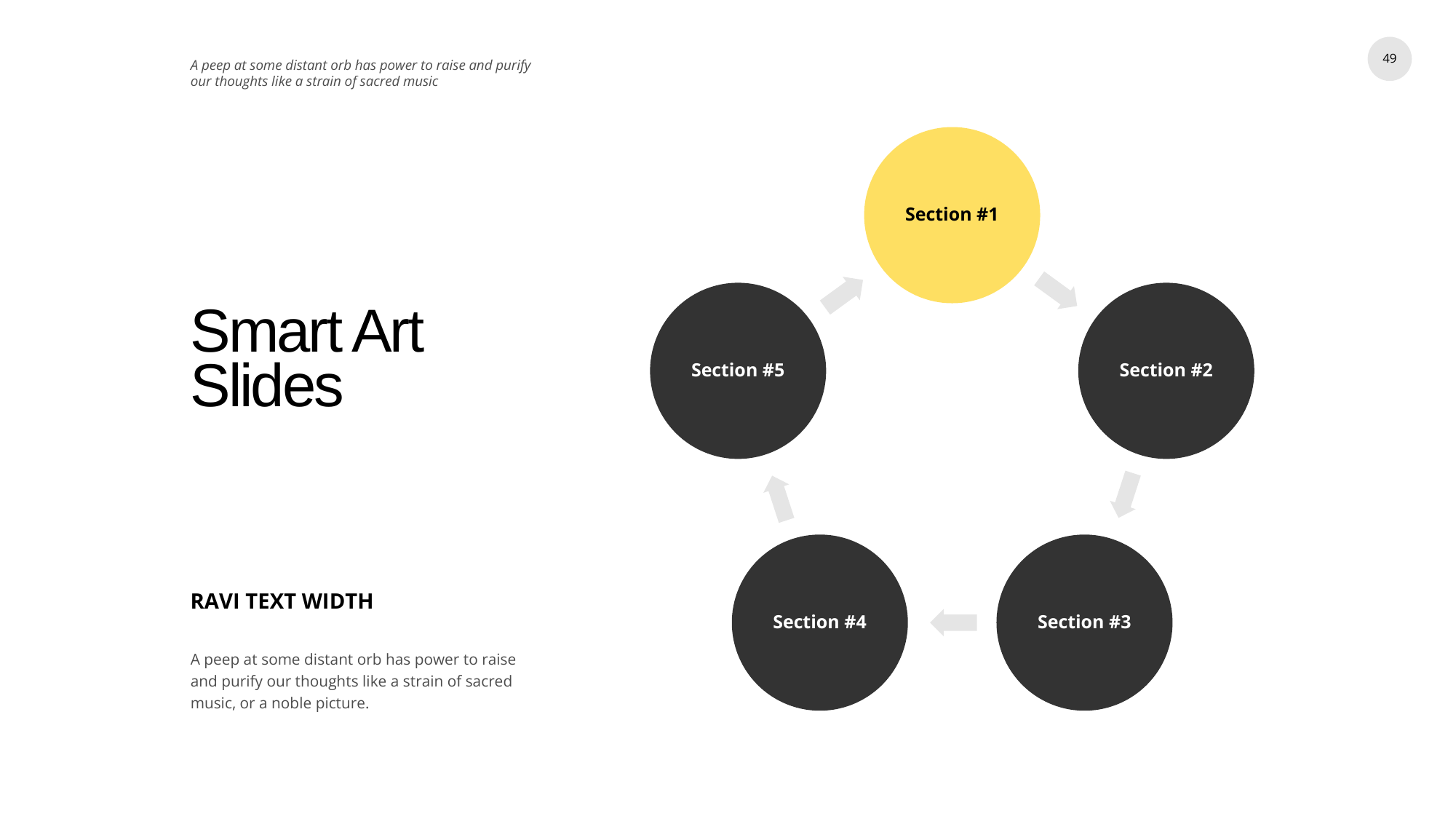

49
A peep at some distant orb has power to raise and purify our thoughts like a strain of sacred music
Section #1

Section #2

Section #3

Section #4

Section #5

# Smart Art Slides
RAVI TEXT WIDTH
A peep at some distant orb has power to raise and purify our thoughts like a strain of sacred music, or a noble picture.